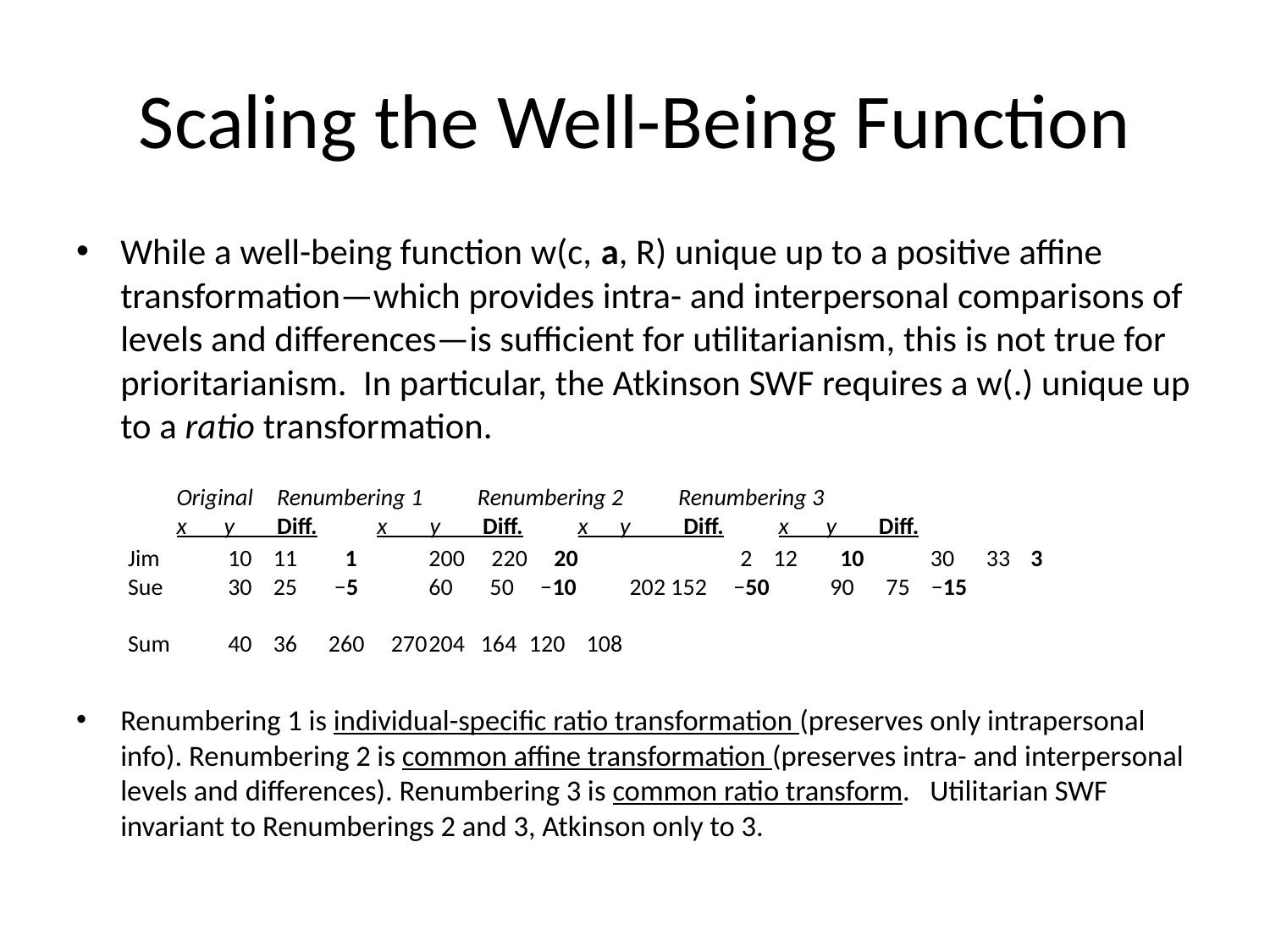

# Scaling the Well-Being Function
While a well-being function w(c, a, R) unique up to a positive affine transformation—which provides intra- and interpersonal comparisons of levels and differences—is sufficient for utilitarianism, this is not true for prioritarianism.  In particular, the Atkinson SWF requires a w(.) unique up to a ratio transformation.

	Original		Renumbering 1	Renumbering 2	Renumbering 3
	x       y        Diff.	x        y        Diff.	x      y          Diff.  	x       y        Diff.
Jim	10    11         1	200     220     20            	  2    12        10	30      33  	3
Sue   	30    25       −5	60       50     −10	202 152     −50         	90      75    −15
Sum	40    36		260     270		204   164		120    108

Renumbering 1 is individual-specific ratio transformation (preserves only intrapersonal info). Renumbering 2 is common affine transformation (preserves intra- and interpersonal levels and differences). Renumbering 3 is common ratio transform.   Utilitarian SWF invariant to Renumberings 2 and 3, Atkinson only to 3.